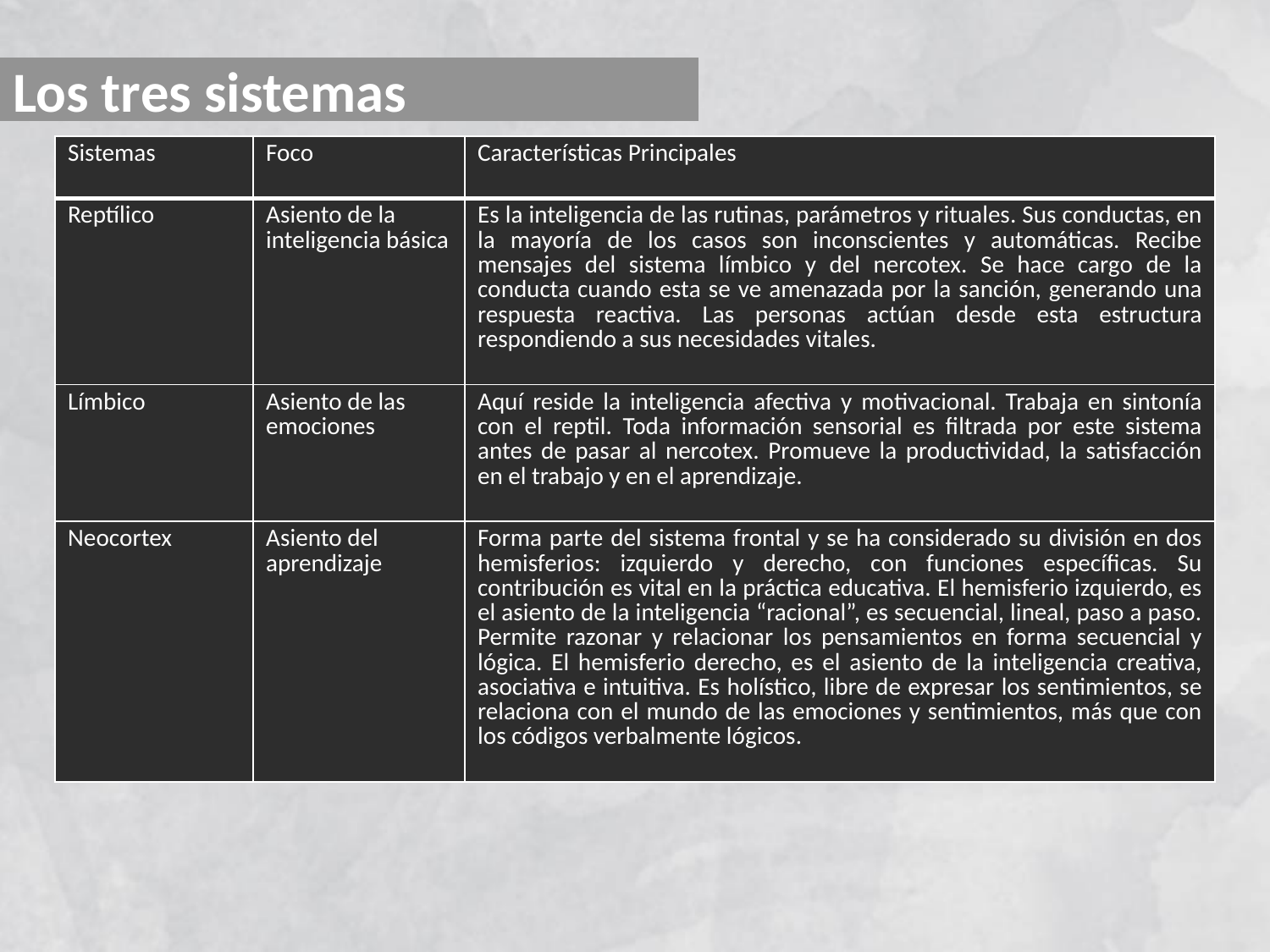

# Los tres sistemas
| Sistemas | Foco | Características Principales |
| --- | --- | --- |
| Reptílico | Asiento de la inteligencia básica | Es la inteligencia de las rutinas, parámetros y rituales. Sus conductas, en la mayoría de los casos son inconscientes y automáticas. Recibe mensajes del sistema límbico y del nercotex. Se hace cargo de la conducta cuando esta se ve amenazada por la sanción, generando una respuesta reactiva. Las personas actúan desde esta estructura respondiendo a sus necesidades vitales. |
| Límbico | Asiento de las emociones | Aquí reside la inteligencia afectiva y motivacional. Trabaja en sintonía con el reptil. Toda información sensorial es filtrada por este sistema antes de pasar al nercotex. Promueve la productividad, la satisfacción en el trabajo y en el aprendizaje. |
| Neocortex | Asiento del aprendizaje | Forma parte del sistema frontal y se ha considerado su división en dos hemisferios: izquierdo y derecho, con funciones específicas. Su contribución es vital en la práctica educativa. El hemisferio izquierdo, es el asiento de la inteligencia “racional”, es secuencial, lineal, paso a paso. Permite razonar y relacionar los pensamientos en forma secuencial y lógica. El hemisferio derecho, es el asiento de la inteligencia creativa, asociativa e intuitiva. Es holístico, libre de expresar los sentimientos, se relaciona con el mundo de las emociones y sentimientos, más que con los códigos verbalmente lógicos. |